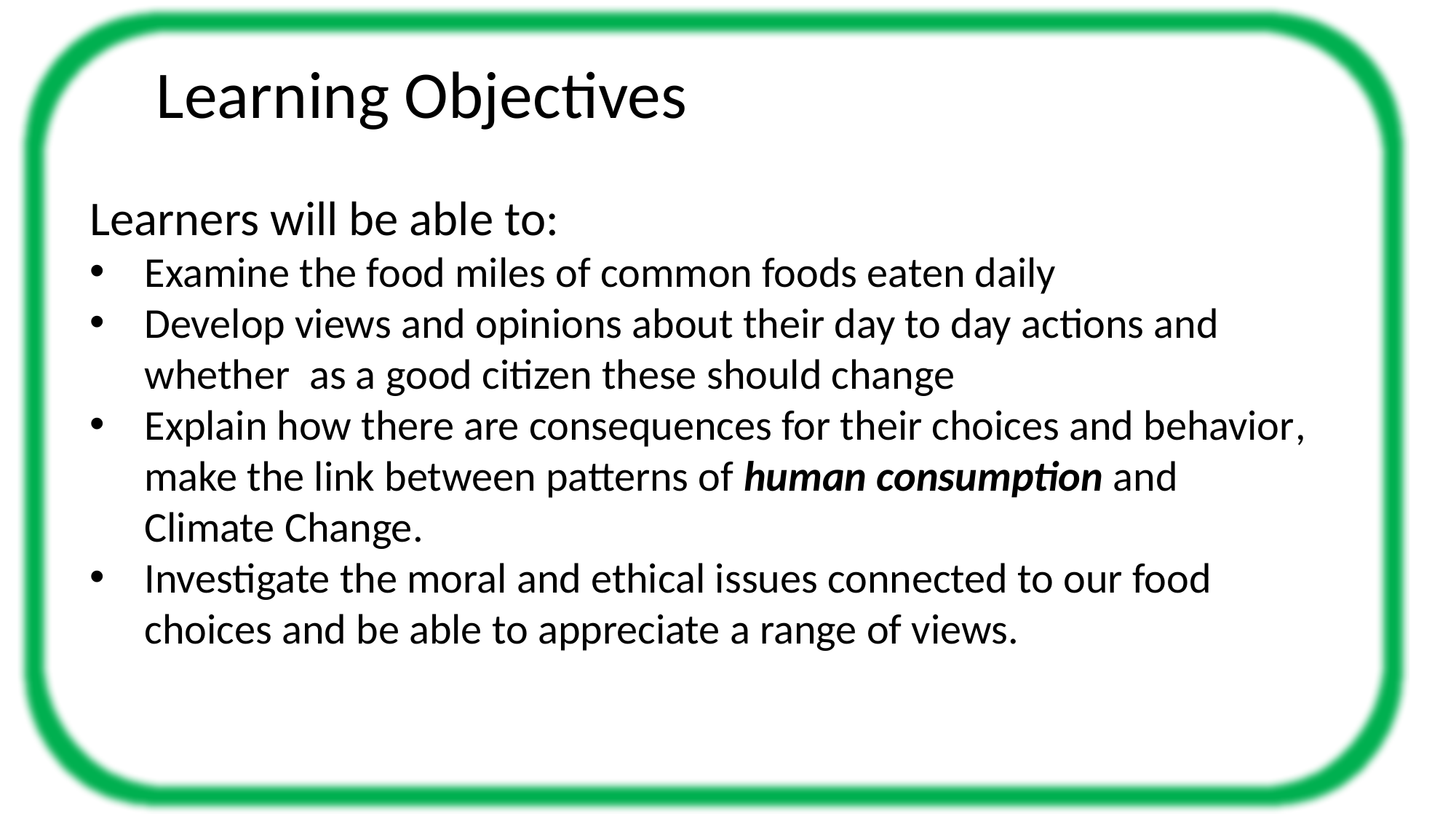

# Learning Objectives
Learners will be able to:
Examine the food miles of common foods eaten daily
Develop views and opinions about their day to day actions and whether  as a good citizen these should change
Explain how there are consequences for their choices and behavior, make the link between patterns of human consumption and
Climate Change.
Investigate the moral and ethical issues connected to our food choices and be able to appreciate a range of views.